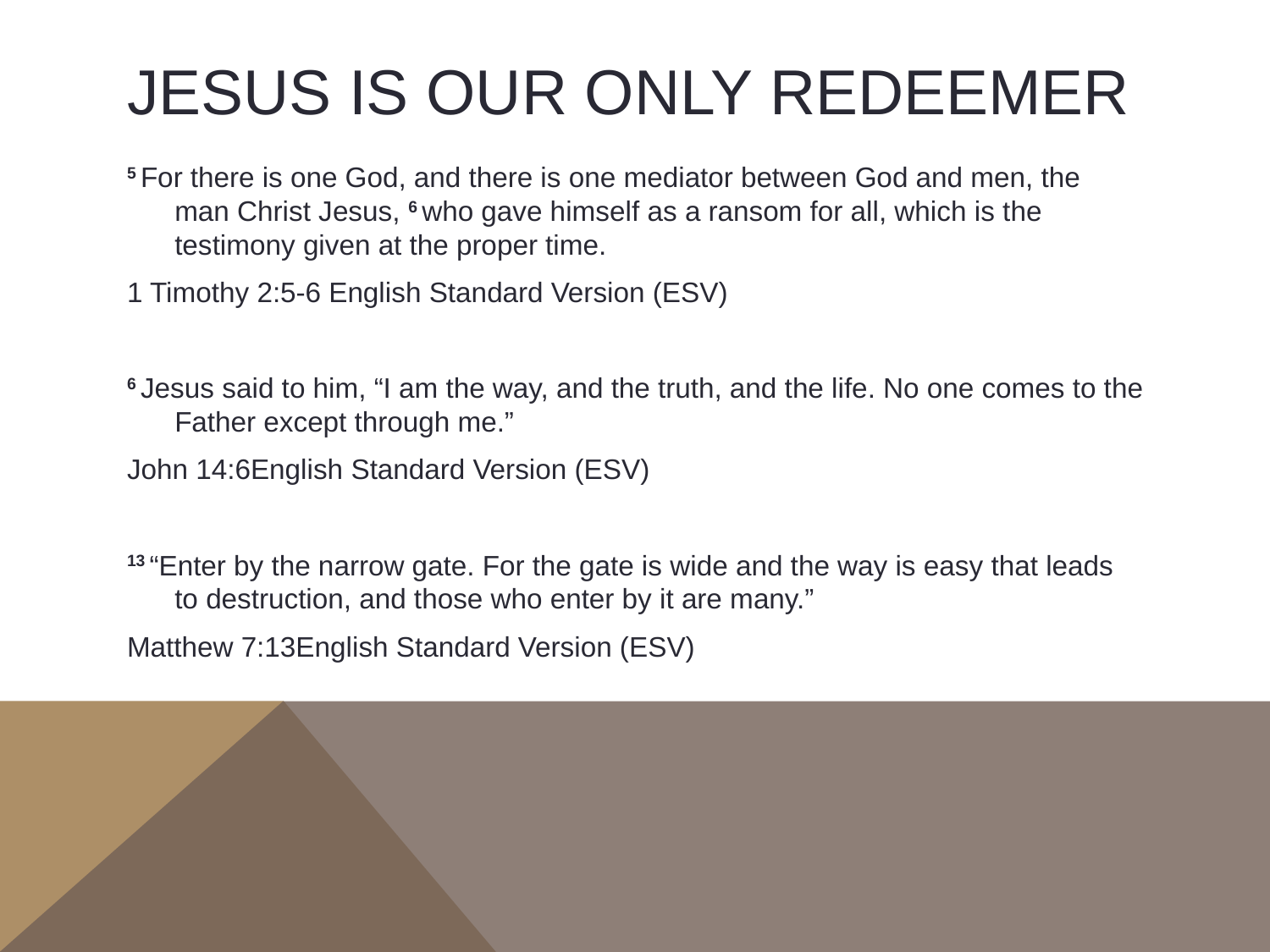

# Jesus is our only redeemer
5 For there is one God, and there is one mediator between God and men, the man Christ Jesus, 6 who gave himself as a ransom for all, which is the testimony given at the proper time.
1 Timothy 2:5-6 English Standard Version (ESV)

6 Jesus said to him, “I am the way, and the truth, and the life. No one comes to the Father except through me.”
John 14:6English Standard Version (ESV)

13 “Enter by the narrow gate. For the gate is wide and the way is easy that leads to destruction, and those who enter by it are many.”
Matthew 7:13English Standard Version (ESV)